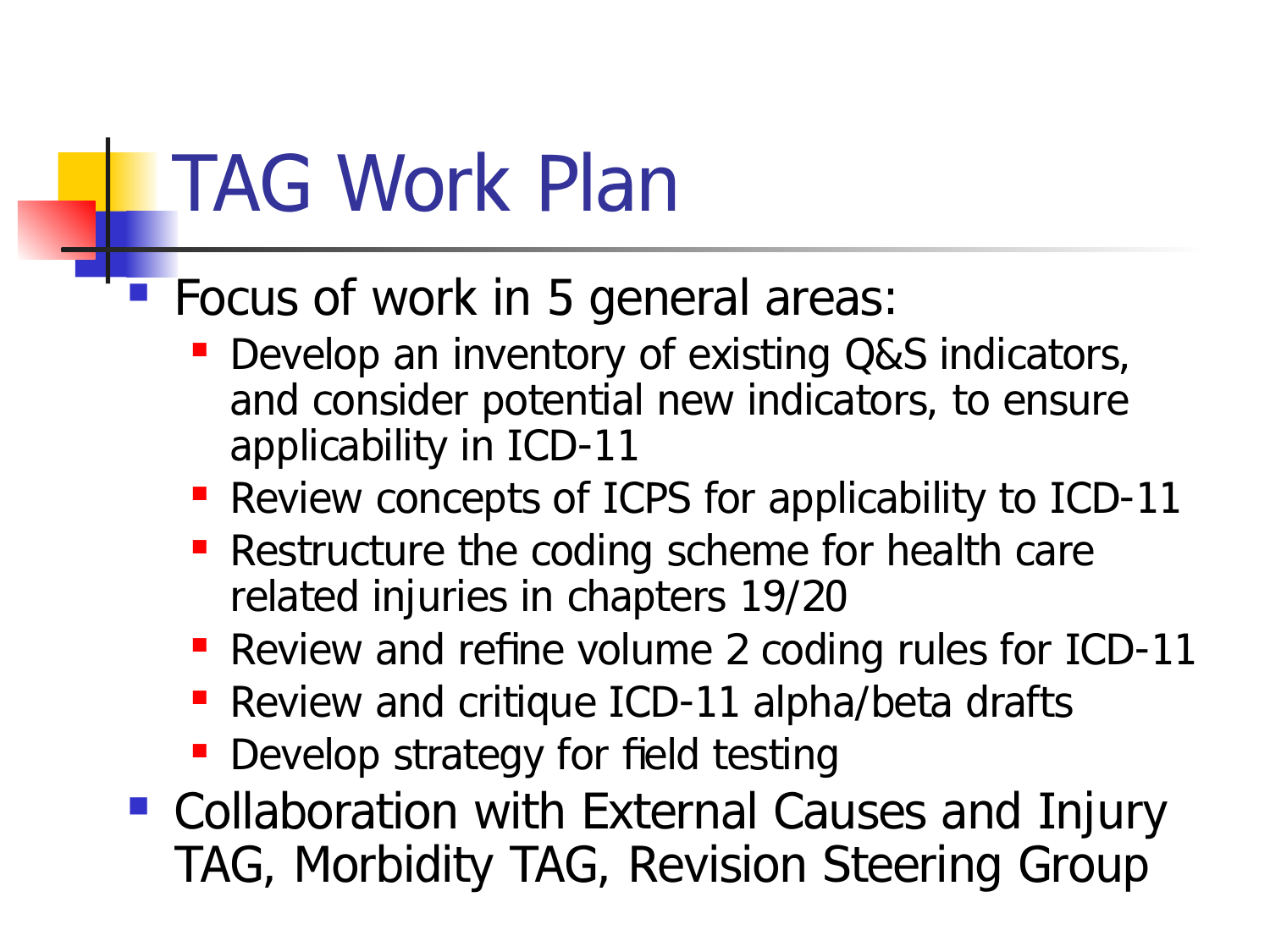

# TAG Work Plan
Focus of work in 5 general areas:
Develop an inventory of existing Q&S indicators, and consider potential new indicators, to ensure applicability in ICD-11
Review concepts of ICPS for applicability to ICD-11
Restructure the coding scheme for health care related injuries in chapters 19/20
Review and refine volume 2 coding rules for ICD-11
Review and critique ICD-11 alpha/beta drafts
Develop strategy for field testing
Collaboration with External Causes and Injury TAG, Morbidity TAG, Revision Steering Group